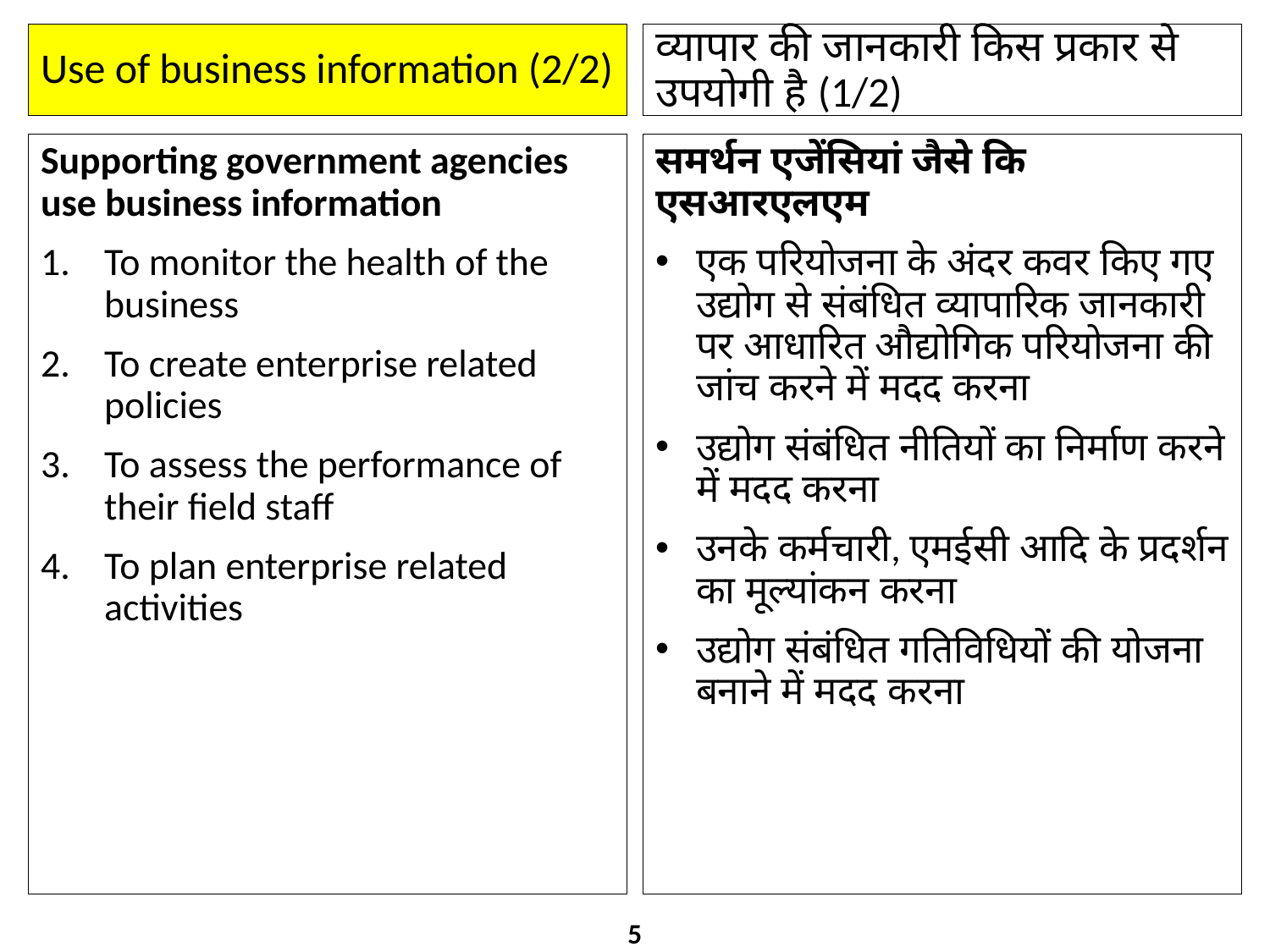

# Use of business information (2/2)
व्यापार की जानकारी किस प्रकार से उपयोगी है (1/2)
Supporting government agencies use business information
To monitor the health of the business
To create enterprise related policies
To assess the performance of their field staff
To plan enterprise related activities

समर्थन एजेंसियां जैसे कि एसआरएलएम
एक परियोजना के अंदर कवर किए गए उद्योग से संबंधित व्यापारिक जानकारी पर आधारित औद्योगिक परियोजना की जांच करने में मदद करना
उद्योग संबंधित नीतियों का निर्माण करने में मदद करना
उनके कर्मचारी, एमईसी आदि के प्रदर्शन का मूल्यांकन करना
उद्योग संबंधित गतिविधियों की योजना बनाने में मदद करना
5